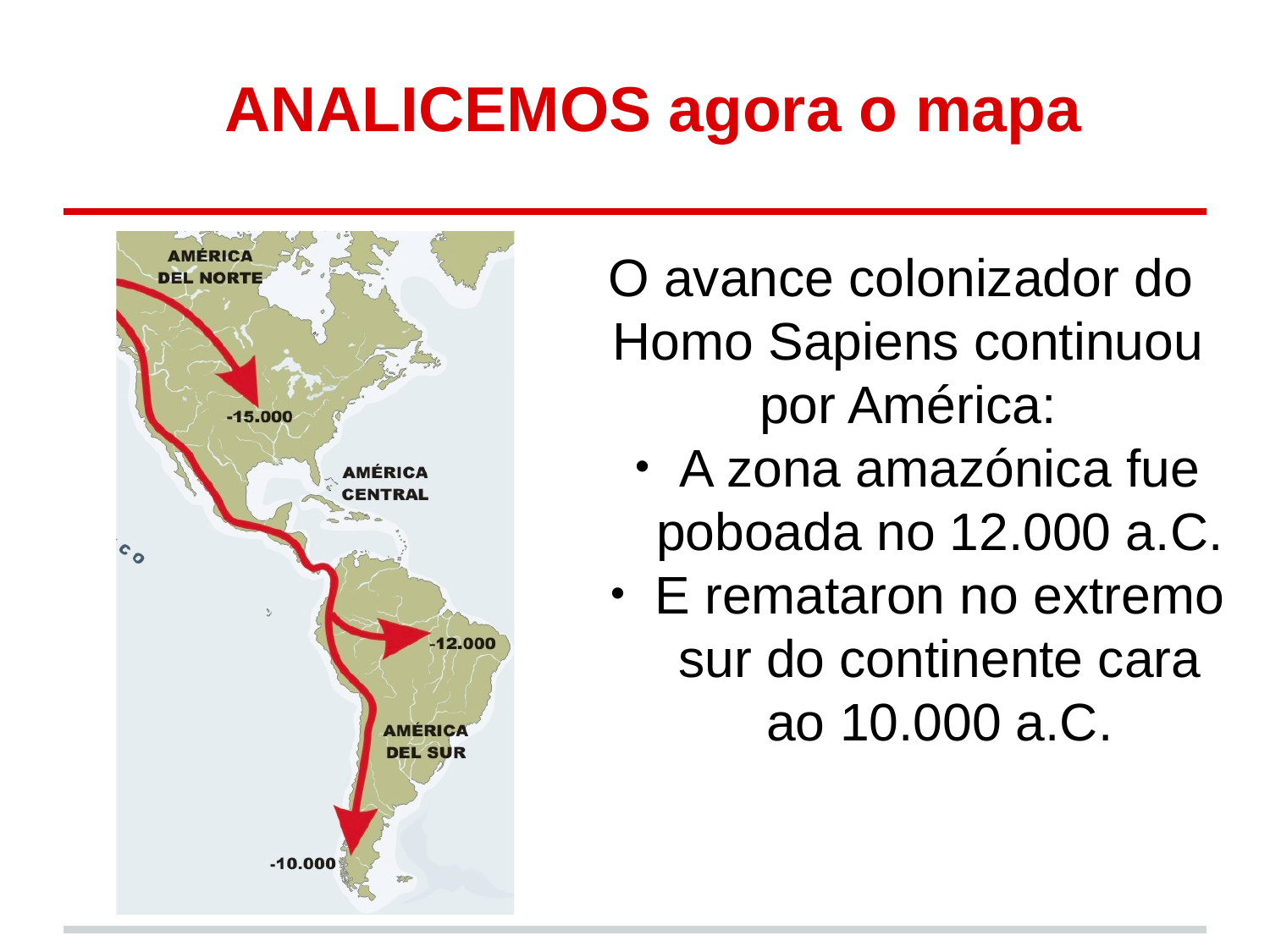

# ANALICEMOS agora o mapa

O avance colonizador do  Homo Sapiens continuou por América:
A zona amazónica fue poboada no 12.000 a.C.
E remataron no extremo sur do continente cara ao 10.000 a.C.